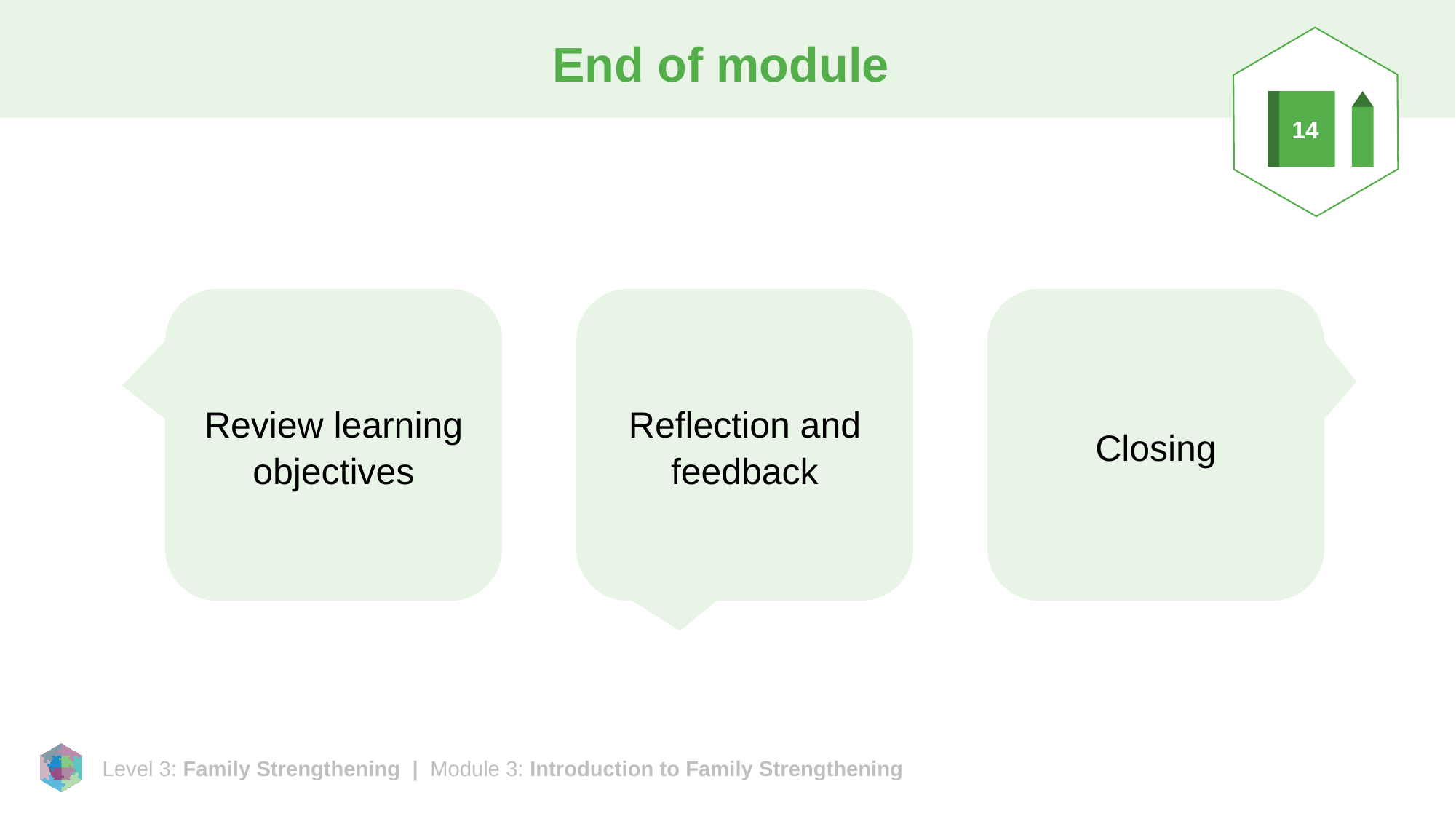

# End of module

14

Review learning objectives
Reflection and feedback
Closing